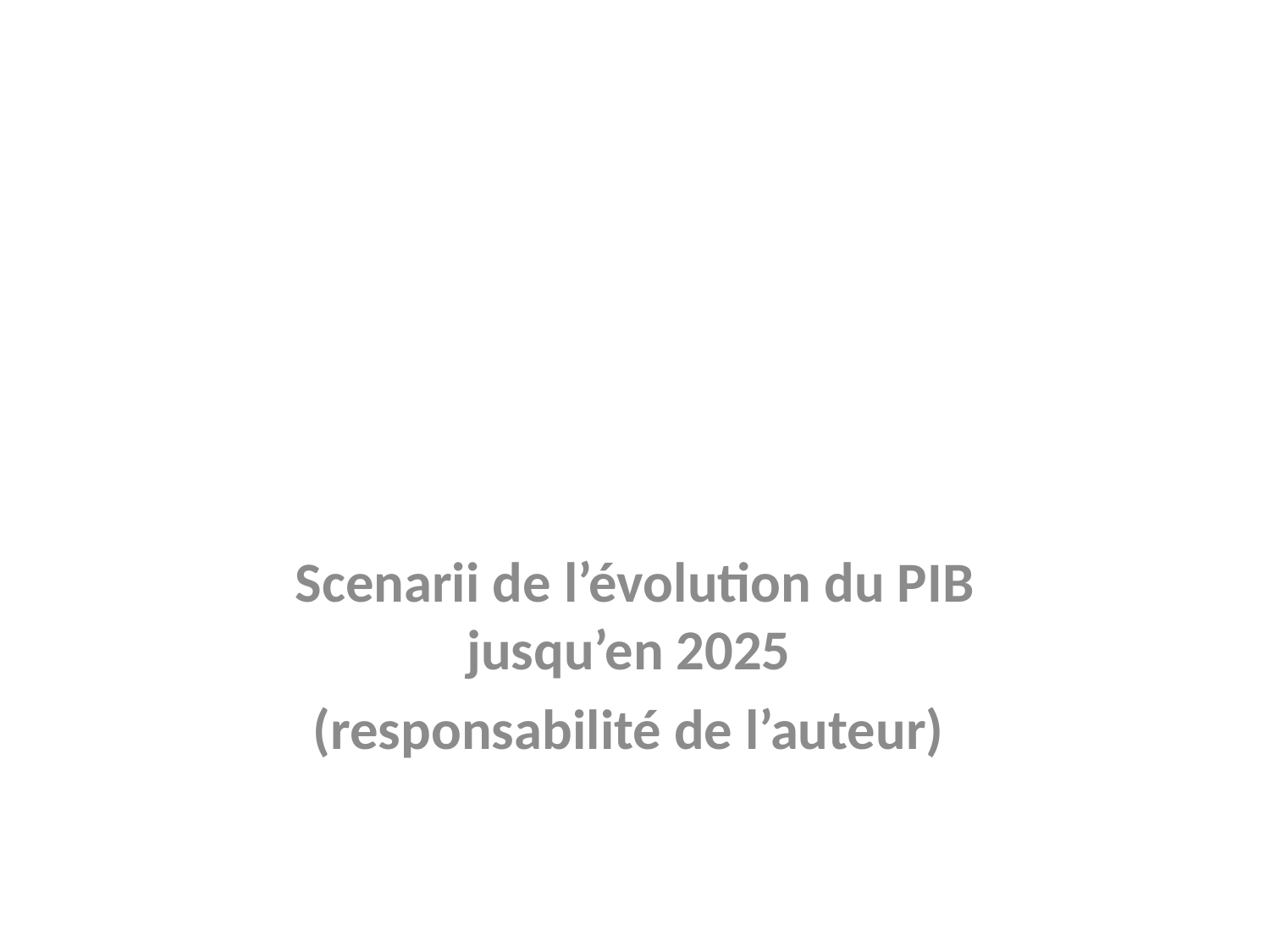

Scenarii de l’évolution du PIB jusqu’en 2025
(responsabilité de l’auteur)